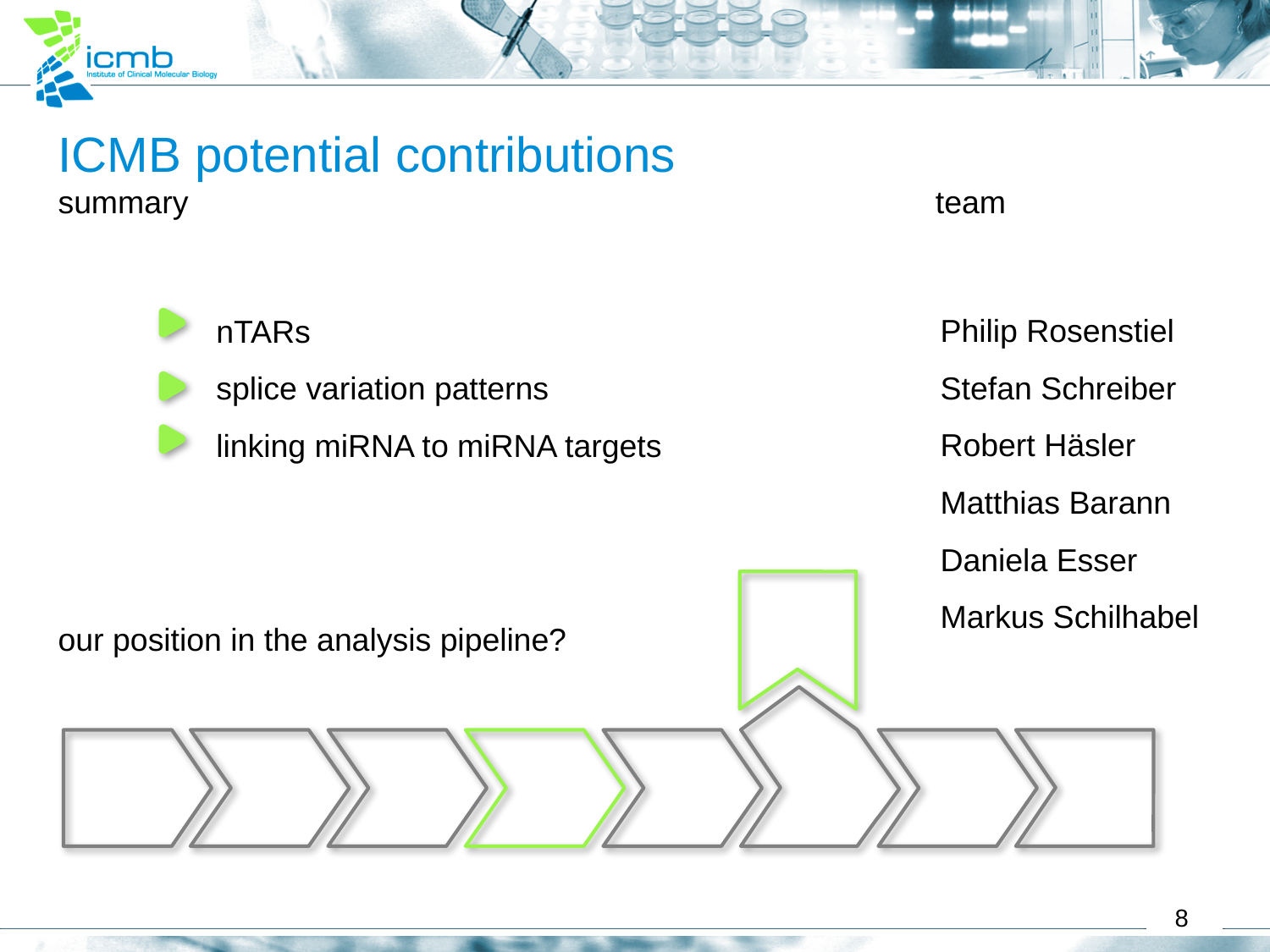

ICMB potential contributions
summary
team
Philip Rosenstiel
Stefan Schreiber
Robert Häsler
Matthias Barann
Daniela Esser
Markus Schilhabel
nTARs
splice variation patterns
linking miRNA to miRNA targets

our position in the analysis pipeline?